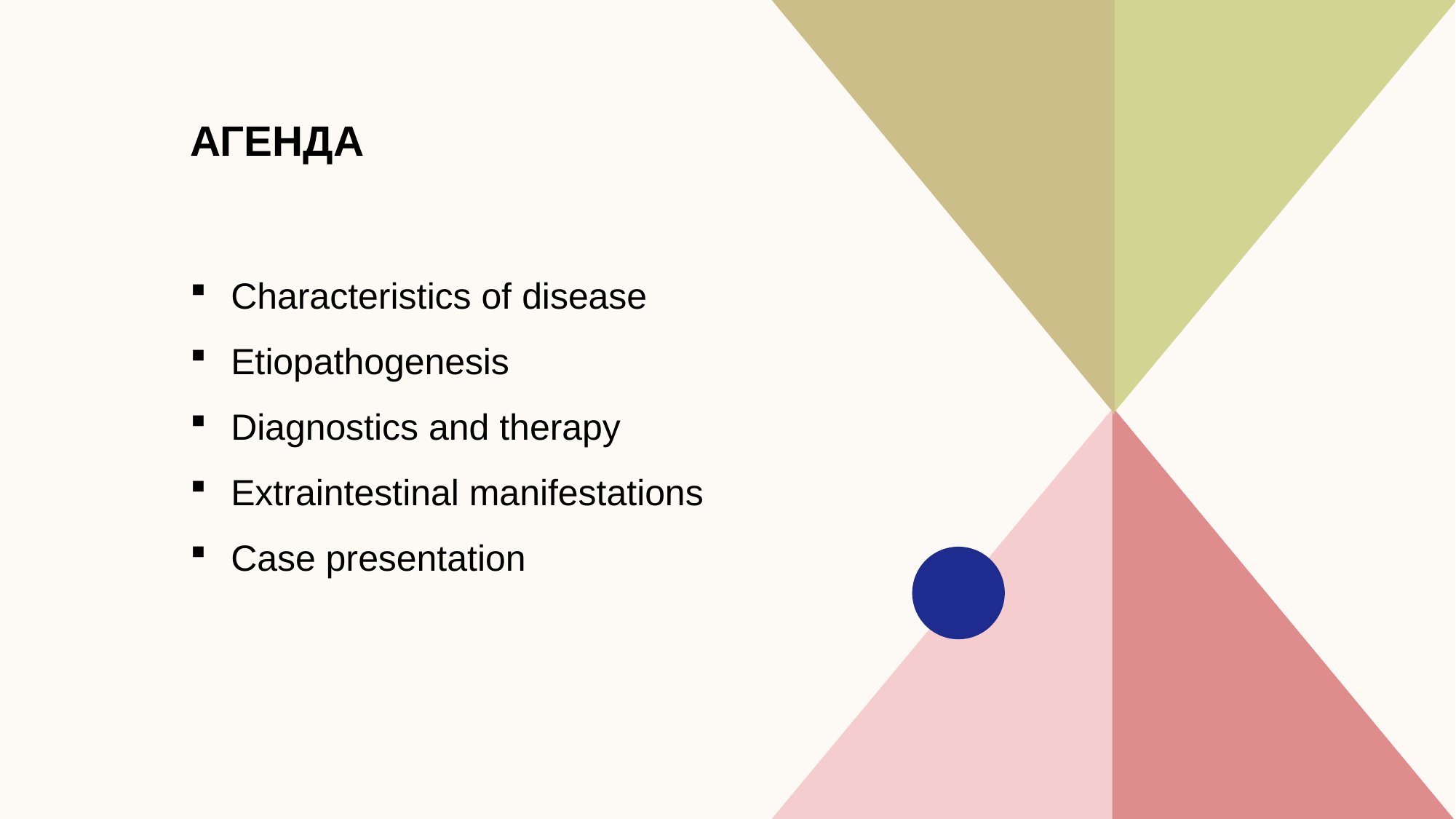

# АГЕНДА
Characteristics of disease
Etiopathogenesis
Diagnostics and therapy
Extraintestinal manifestations
Case presentation